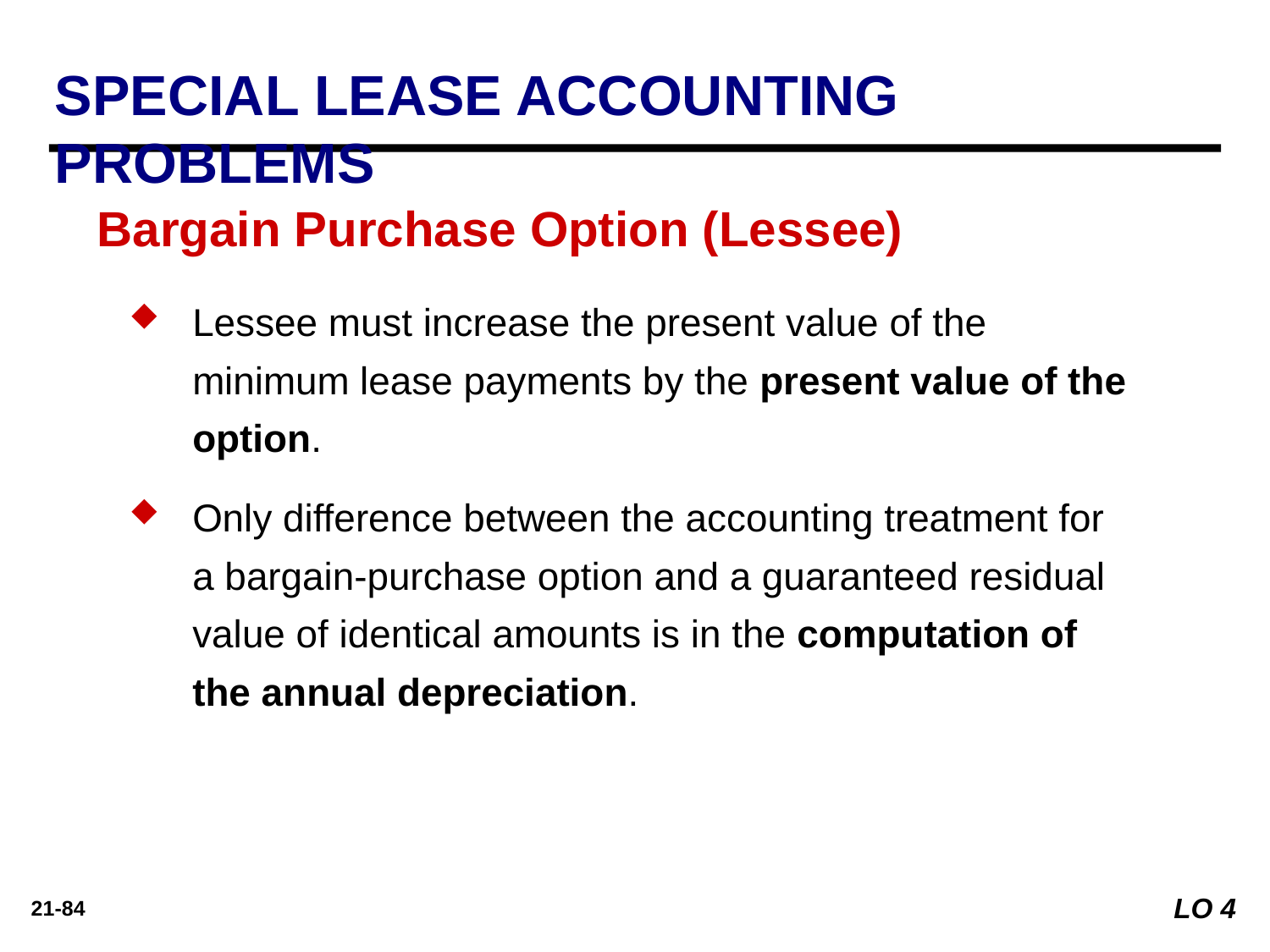

SPECIAL LEASE ACCOUNTING PROBLEMS

Bargain Purchase Option (Lessee)
Lessee must increase the present value of the minimum lease payments by the present value of the option.
Only difference between the accounting treatment for a bargain-purchase option and a guaranteed residual value of identical amounts is in the computation of the annual depreciation.
LO 4